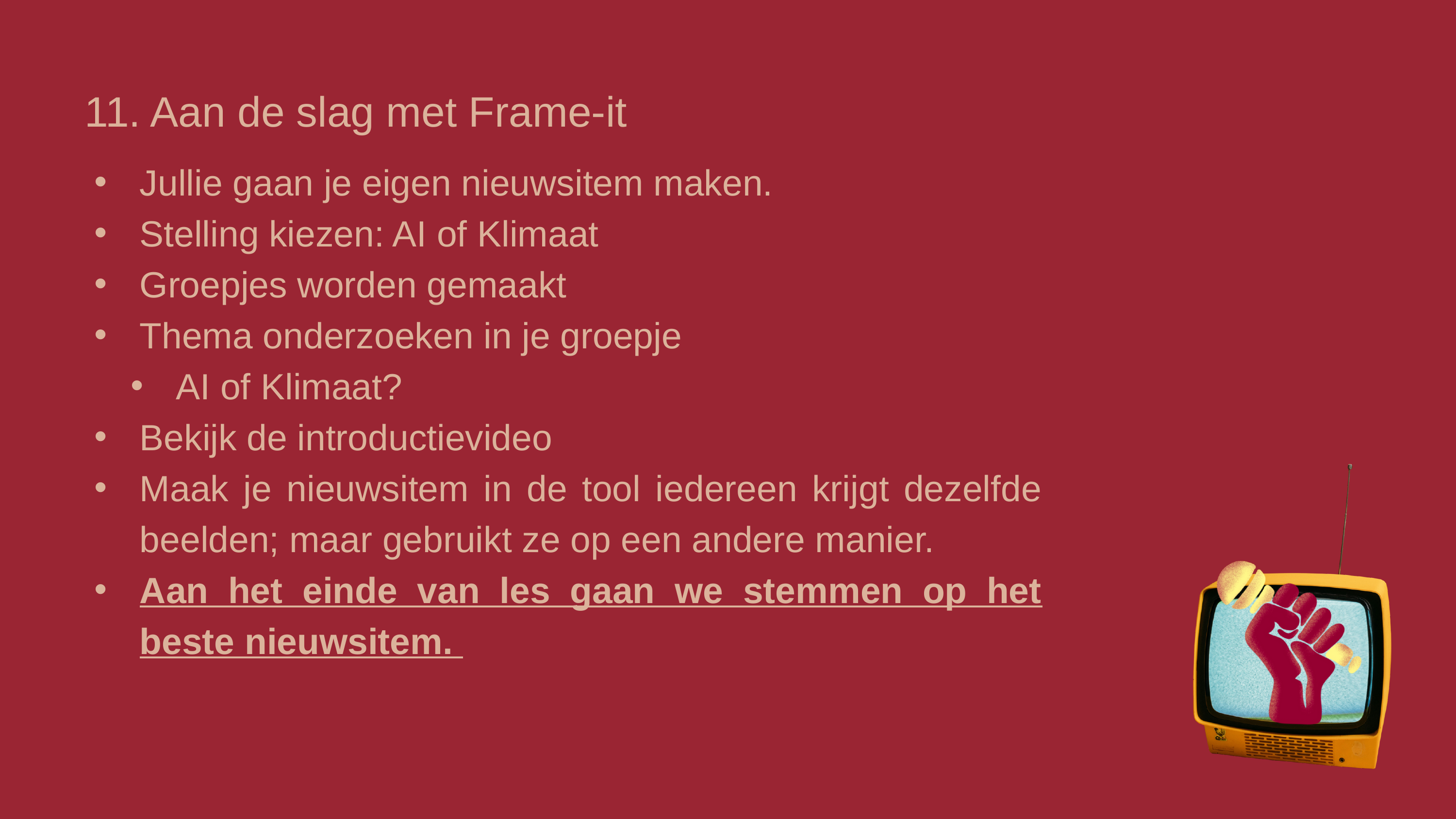

11. Aan de slag met Frame-it
Jullie gaan je eigen nieuwsitem maken.
Stelling kiezen: AI of Klimaat
Groepjes worden gemaakt
Thema onderzoeken in je groepje
AI of Klimaat?
Bekijk de introductievideo
Maak je nieuwsitem in de tool iedereen krijgt dezelfde beelden; maar gebruikt ze op een andere manier.
Aan het einde van les gaan we stemmen op het beste nieuwsitem.